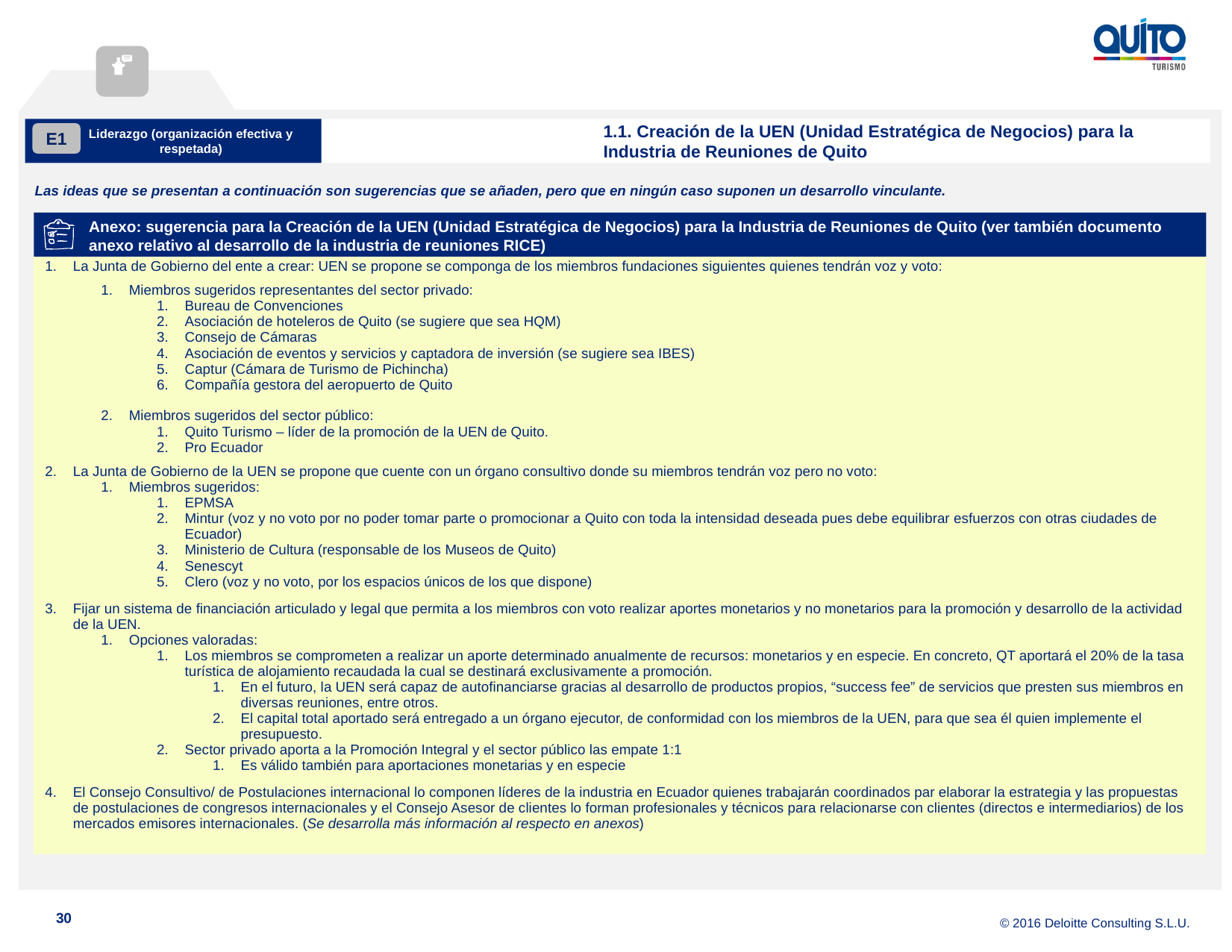

Liderazgo (organización efectiva y respetada)
1.1. Creación de la UEN (Unidad Estratégica de Negocios) para la Industria de Reuniones de Quito
E1
Las ideas que se presentan a continuación son sugerencias que se añaden, pero que en ningún caso suponen un desarrollo vinculante.
Anexo: sugerencia para la Creación de la UEN (Unidad Estratégica de Negocios) para la Industria de Reuniones de Quito (ver también documento anexo relativo al desarrollo de la industria de reuniones RICE)

| La Junta de Gobierno del ente a crear: UEN se propone se componga de los miembros fundaciones siguientes quienes tendrán voz y voto: Miembros sugeridos representantes del sector privado: Bureau de Convenciones Asociación de hoteleros de Quito (se sugiere que sea HQM) Consejo de Cámaras Asociación de eventos y servicios y captadora de inversión (se sugiere sea IBES) Captur (Cámara de Turismo de Pichincha) Compañía gestora del aeropuerto de Quito Miembros sugeridos del sector público: Quito Turismo – líder de la promoción de la UEN de Quito. Pro Ecuador La Junta de Gobierno de la UEN se propone que cuente con un órgano consultivo donde su miembros tendrán voz pero no voto: Miembros sugeridos: EPMSA Mintur (voz y no voto por no poder tomar parte o promocionar a Quito con toda la intensidad deseada pues debe equilibrar esfuerzos con otras ciudades de Ecuador) Ministerio de Cultura (responsable de los Museos de Quito) Senescyt Clero (voz y no voto, por los espacios únicos de los que dispone) |
| --- |
| Fijar un sistema de financiación articulado y legal que permita a los miembros con voto realizar aportes monetarios y no monetarios para la promoción y desarrollo de la actividad de la UEN. Opciones valoradas: Los miembros se comprometen a realizar un aporte determinado anualmente de recursos: monetarios y en especie. En concreto, QT aportará el 20% de la tasa turística de alojamiento recaudada la cual se destinará exclusivamente a promoción. En el futuro, la UEN será capaz de autofinanciarse gracias al desarrollo de productos propios, “success fee” de servicios que presten sus miembros en diversas reuniones, entre otros. El capital total aportado será entregado a un órgano ejecutor, de conformidad con los miembros de la UEN, para que sea él quien implemente el presupuesto. Sector privado aporta a la Promoción Integral y el sector público las empate 1:1 Es válido también para aportaciones monetarias y en especie |
| El Consejo Consultivo/ de Postulaciones internacional lo componen líderes de la industria en Ecuador quienes trabajarán coordinados par elaborar la estrategia y las propuestas de postulaciones de congresos internacionales y el Consejo Asesor de clientes lo forman profesionales y técnicos para relacionarse con clientes (directos e intermediarios) de los mercados emisores internacionales. (Se desarrolla más información al respecto en anexos) |
30